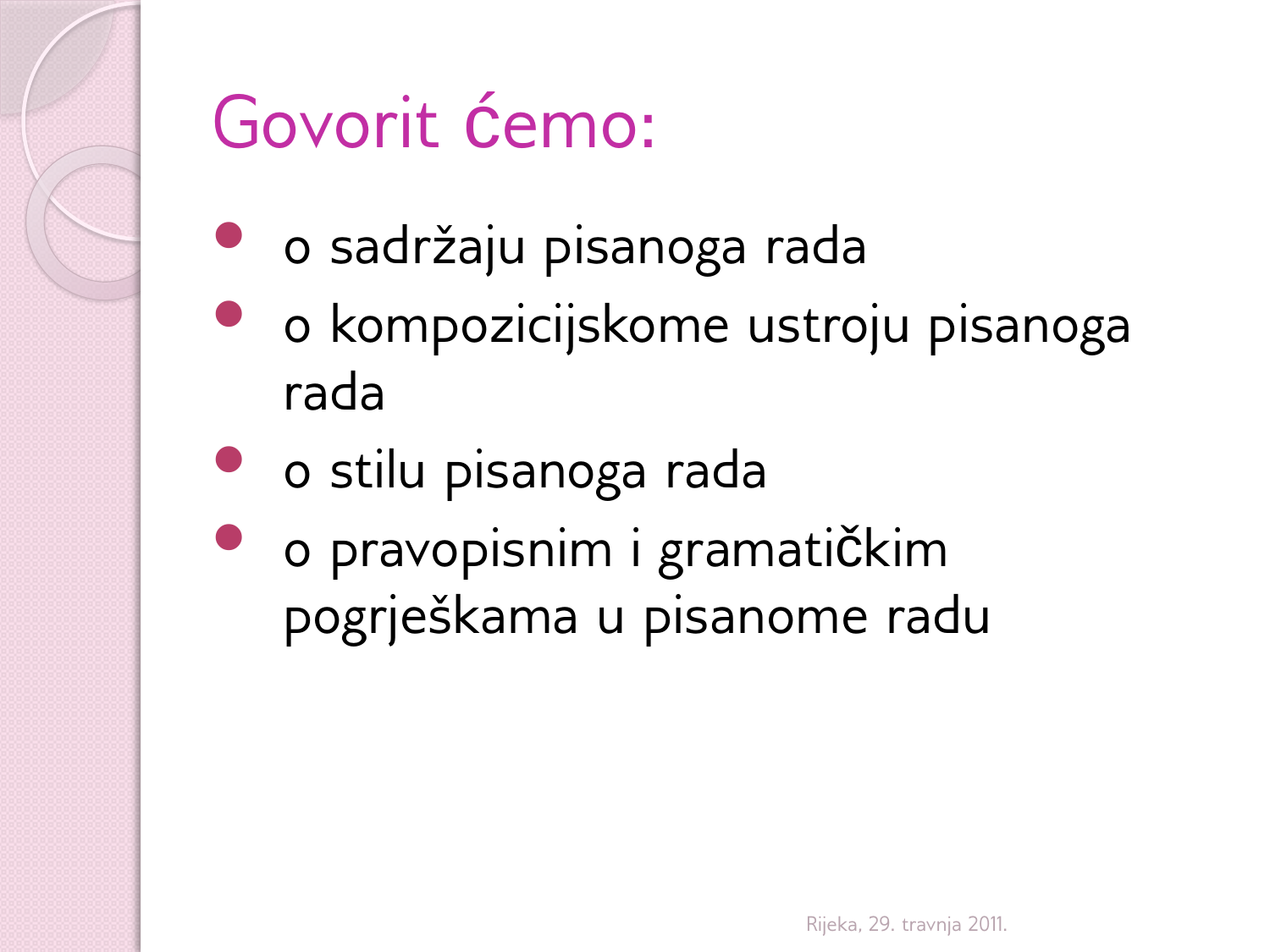

# Govorit ćemo:
o sadržaju pisanoga rada
o kompozicijskome ustroju pisanoga rada
o stilu pisanoga rada
o pravopisnim i gramatičkim pogrješkama u pisanome radu
Rijeka, 29. travnja 2011.